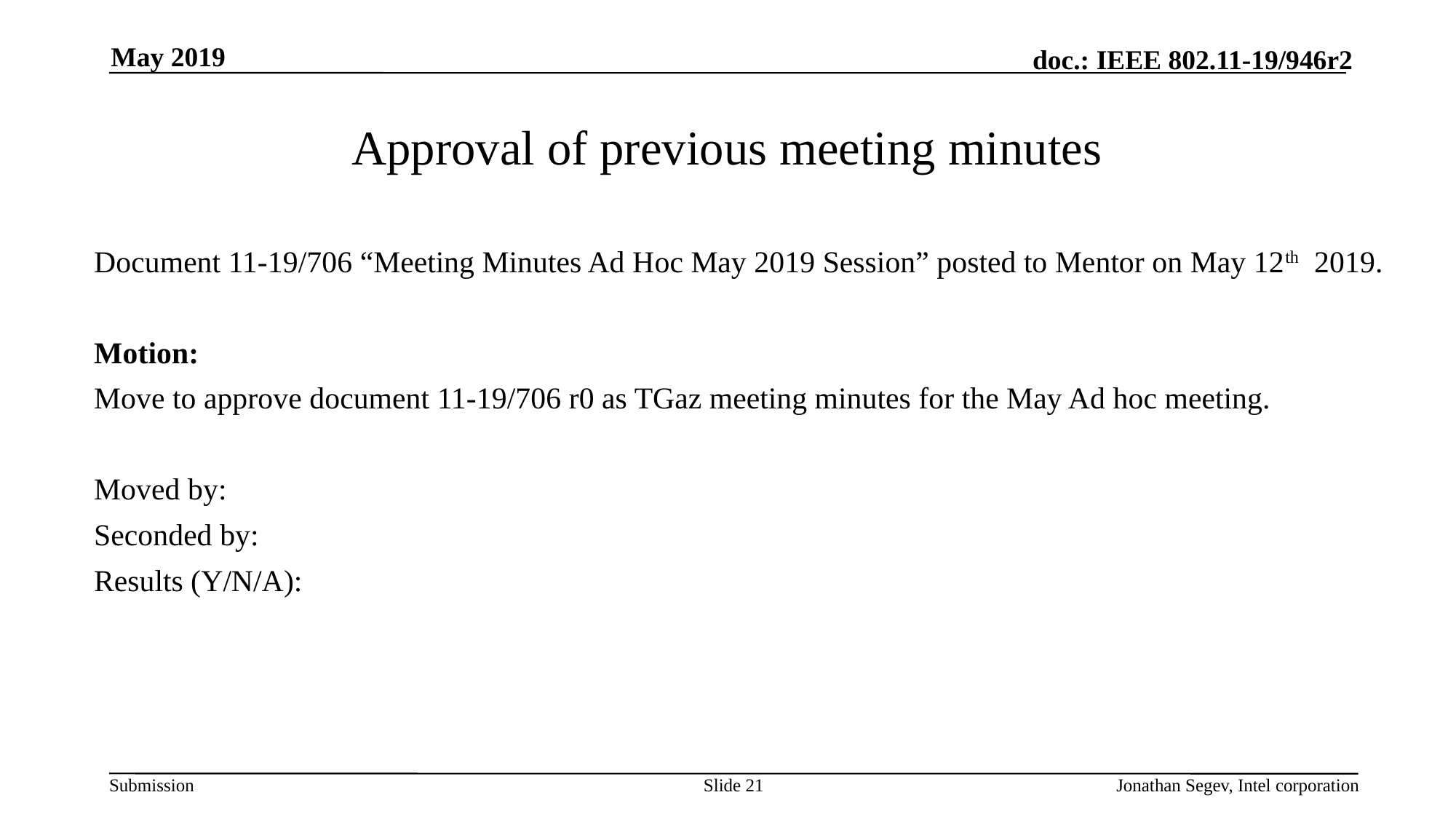

May 2019
# Approval of previous meeting minutes
Document 11-19/706 “Meeting Minutes Ad Hoc May 2019 Session” posted to Mentor on May 12th  2019.

Motion:
Move to approve document 11-19/706 r0 as TGaz meeting minutes for the May Ad hoc meeting.

Moved by:
Seconded by:
Results (Y/N/A):
Slide 21
Jonathan Segev, Intel corporation